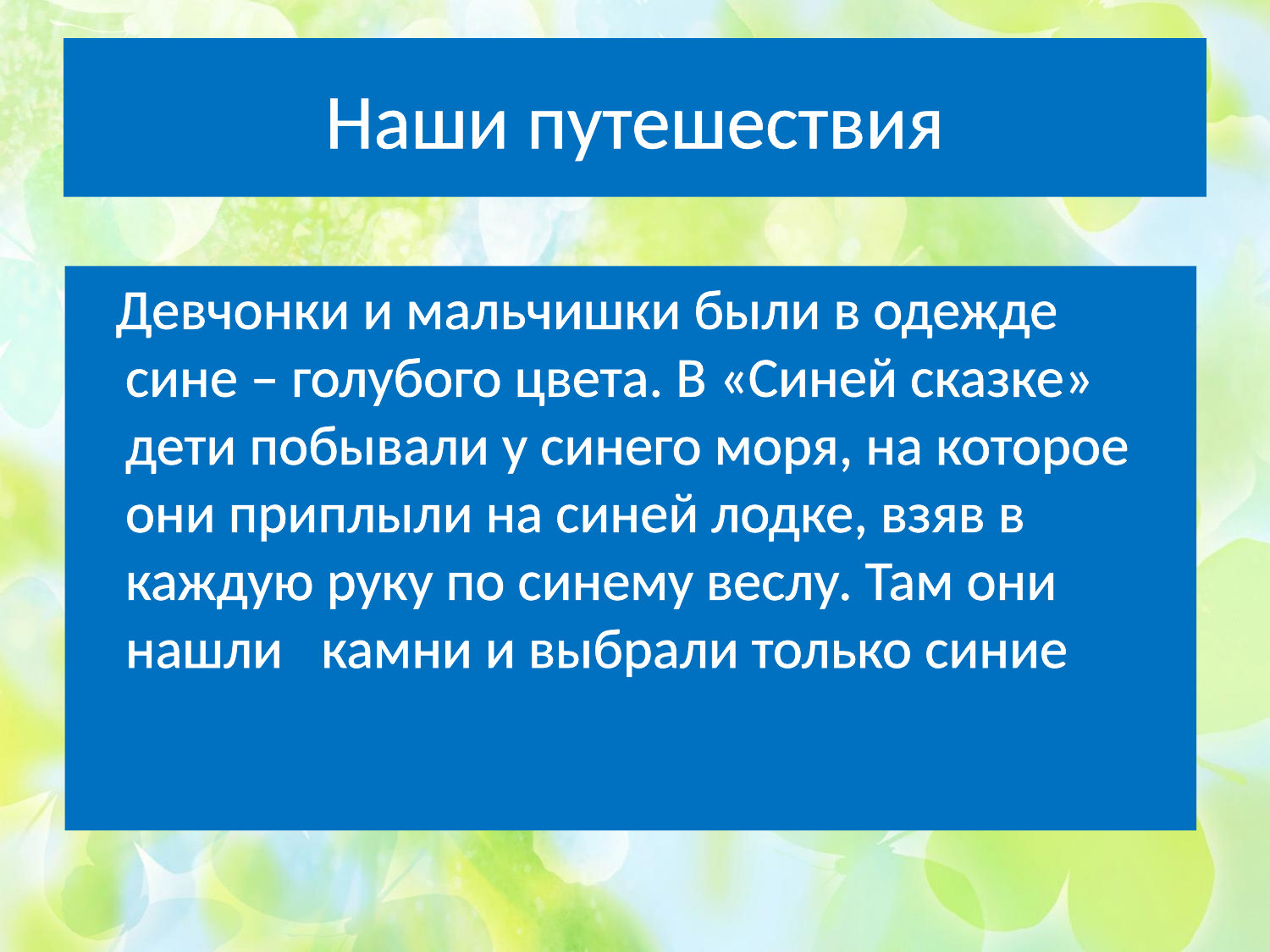

# Наши путешествия
   Девчонки и мальчишки были в одежде сине – голубого цвета. В «Синей сказке» дети побывали у синего моря, на которое они приплыли на синей лодке, взяв в каждую руку по синему веслу. Там они нашли   камни и выбрали только синие